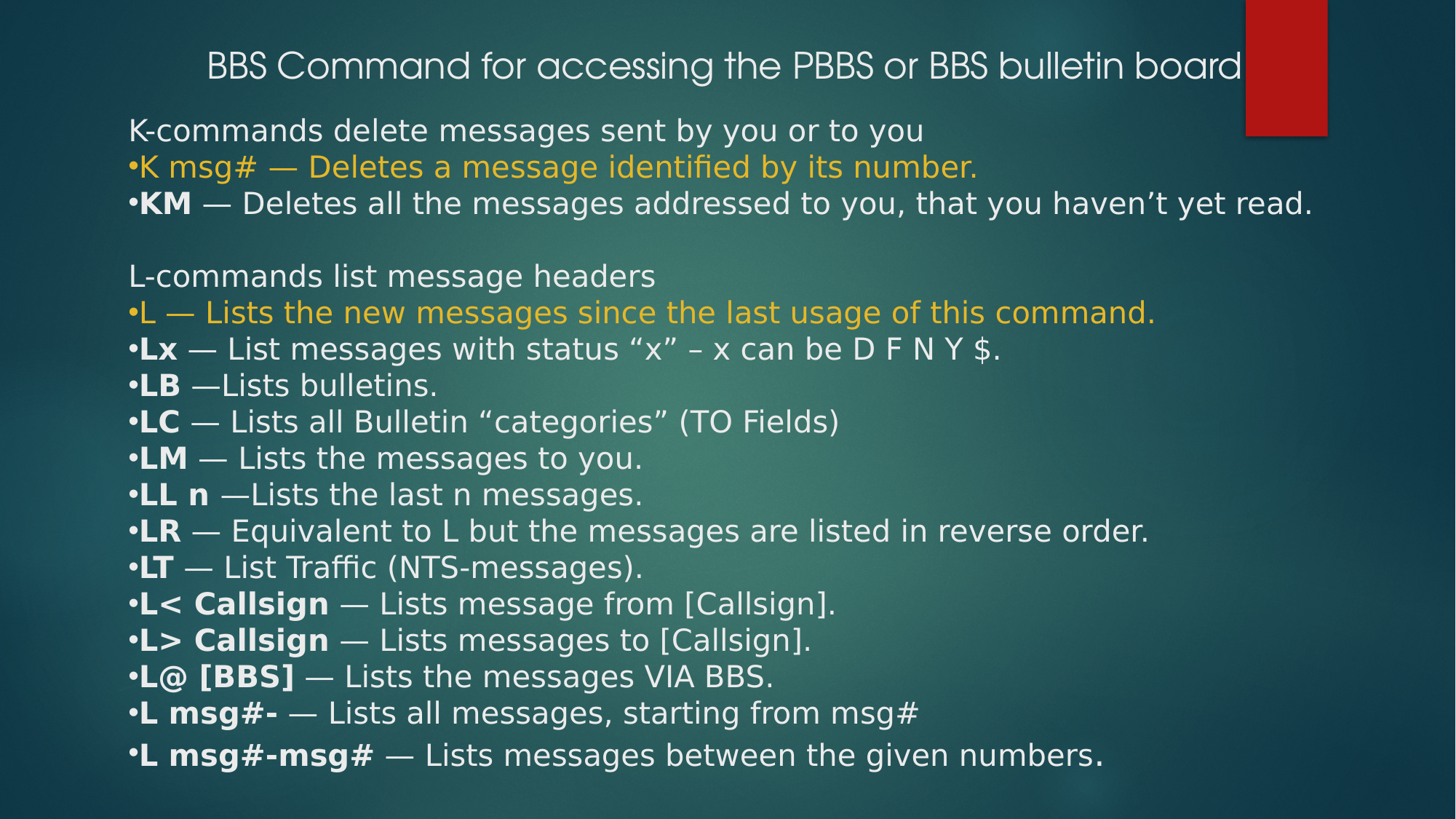

BBS Command for accessing the PBBS or BBS bulletin board
K-commands delete messages sent by you or to you
K msg# — Deletes a message identified by its number.
KM — Deletes all the messages addressed to you, that you haven’t yet read.

L-commands list message headers
L — Lists the new messages since the last usage of this command.
Lx — List messages with status “x” – x can be D F N Y $.
LB —Lists bulletins.
LC — Lists all Bulletin “categories” (TO Fields)
LM — Lists the messages to you.
LL n —Lists the last n messages.
LR — Equivalent to L but the messages are listed in reverse order.
LT — List Traffic (NTS-messages).
L< Callsign — Lists message from [Callsign].
L> Callsign — Lists messages to [Callsign].
L@ [BBS] — Lists the messages VIA BBS.
L msg#- — Lists all messages, starting from msg#
L msg#-msg# — Lists messages between the given numbers.